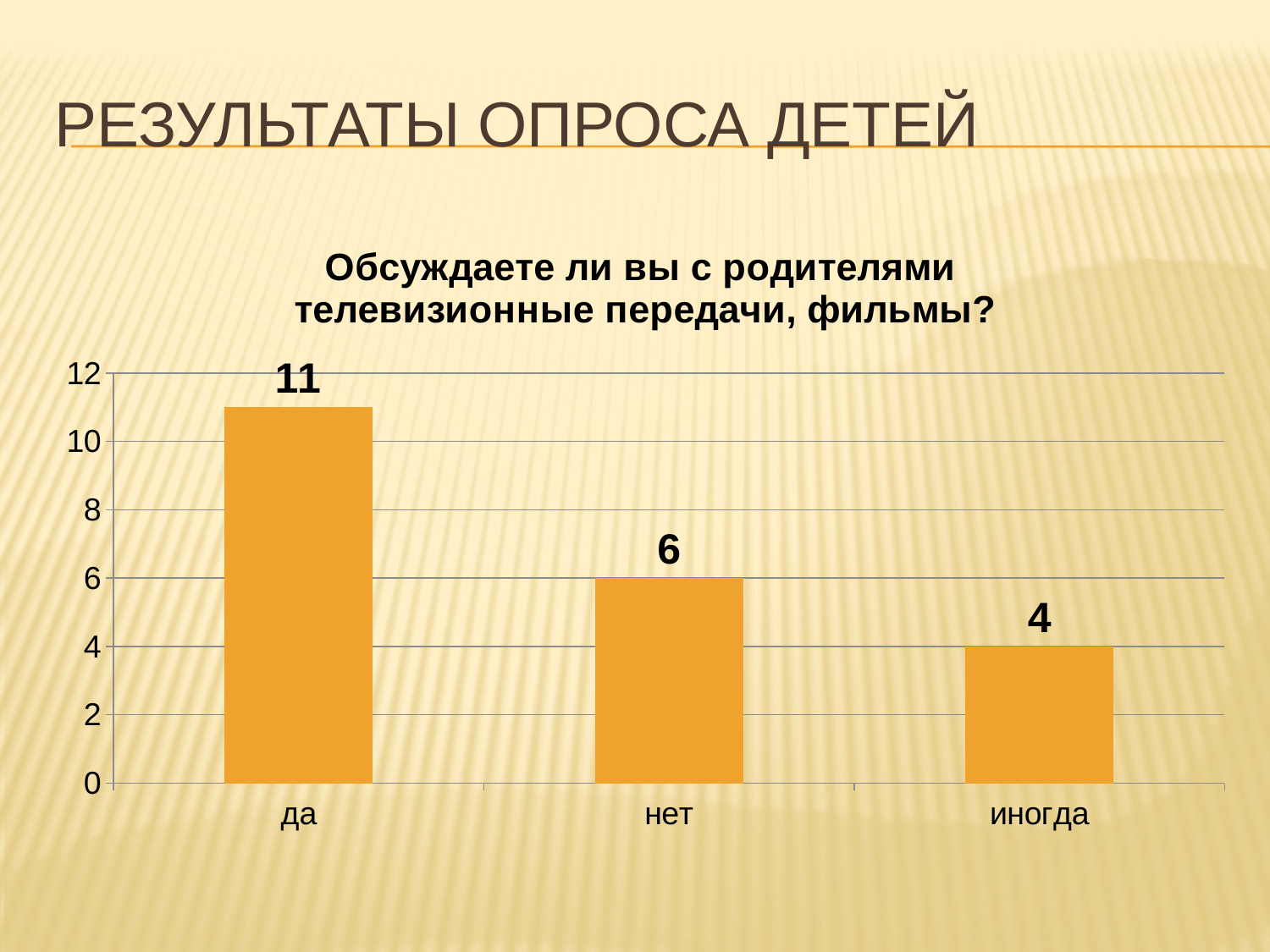

# Результаты опроса детей

### Chart:

| Category | Обсуждаете ли вы с родителями  телевизионные передачи, фильмы? |
|---|---|
| да | 11.0 |
| нет | 6.0 |
| иногда | 4.0 |